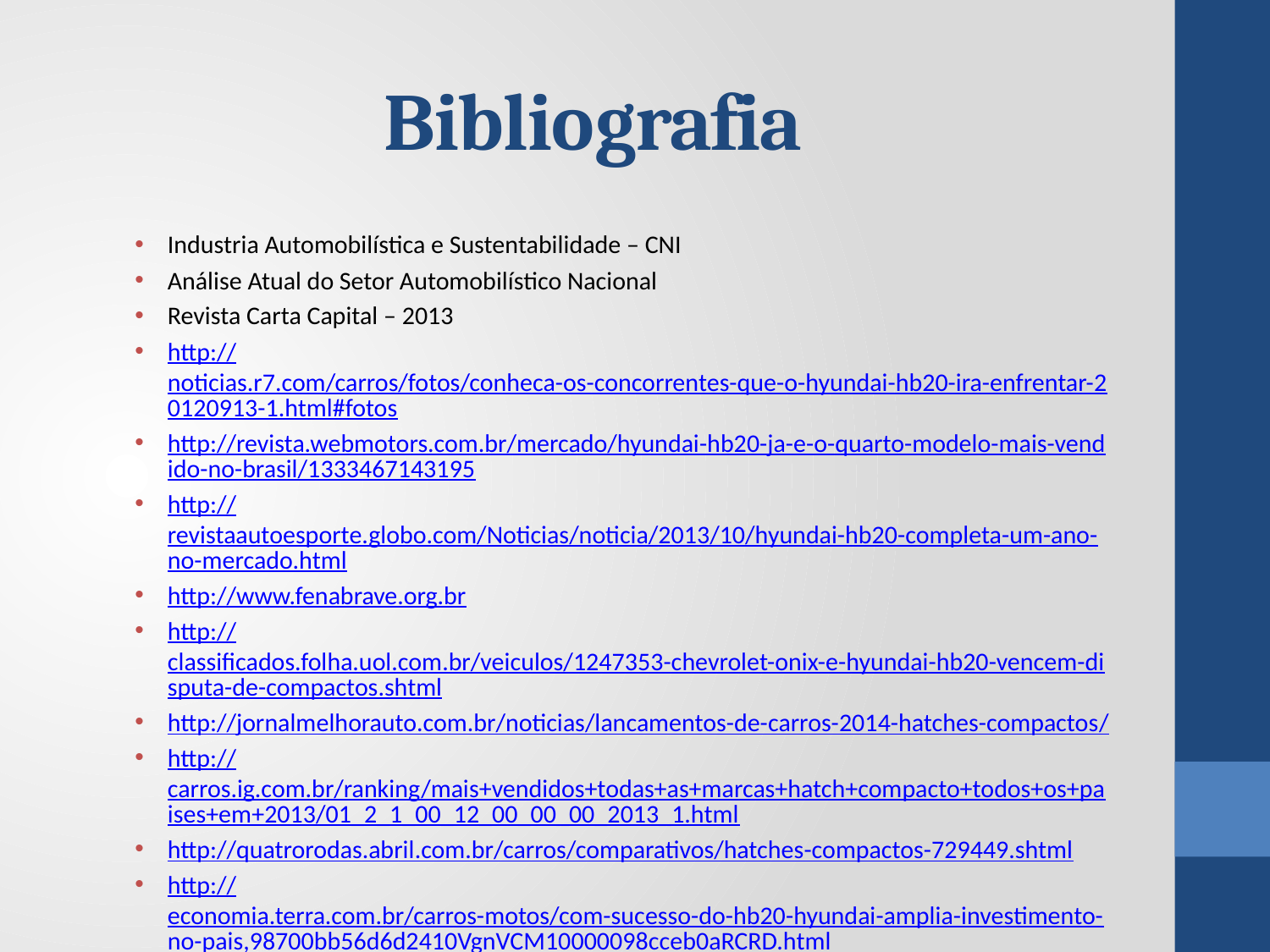

# Bibliografia
Industria Automobilística e Sustentabilidade – CNI
Análise Atual do Setor Automobilístico Nacional
Revista Carta Capital – 2013
http://noticias.r7.com/carros/fotos/conheca-os-concorrentes-que-o-hyundai-hb20-ira-enfrentar-20120913-1.html#fotos
http://revista.webmotors.com.br/mercado/hyundai-hb20-ja-e-o-quarto-modelo-mais-vendido-no-brasil/1333467143195
http://revistaautoesporte.globo.com/Noticias/noticia/2013/10/hyundai-hb20-completa-um-ano-no-mercado.html
http://www.fenabrave.org.br
http://classificados.folha.uol.com.br/veiculos/1247353-chevrolet-onix-e-hyundai-hb20-vencem-disputa-de-compactos.shtml
http://jornalmelhorauto.com.br/noticias/lancamentos-de-carros-2014-hatches-compactos/
http://carros.ig.com.br/ranking/mais+vendidos+todas+as+marcas+hatch+compacto+todos+os+paises+em+2013/01_2_1_00_12_00_00_00_2013_1.html
http://quatrorodas.abril.com.br/carros/comparativos/hatches-compactos-729449.shtml
http://economia.terra.com.br/carros-motos/com-sucesso-do-hb20-hyundai-amplia-investimento-no-pais,98700bb56d6d2410VgnVCM10000098cceb0aRCRD.html
http://exame.abril.com.br/revista-exame/edicoes/101902/noticias/o-maior-investimento-da-historia-das-montadoras-no-brasil